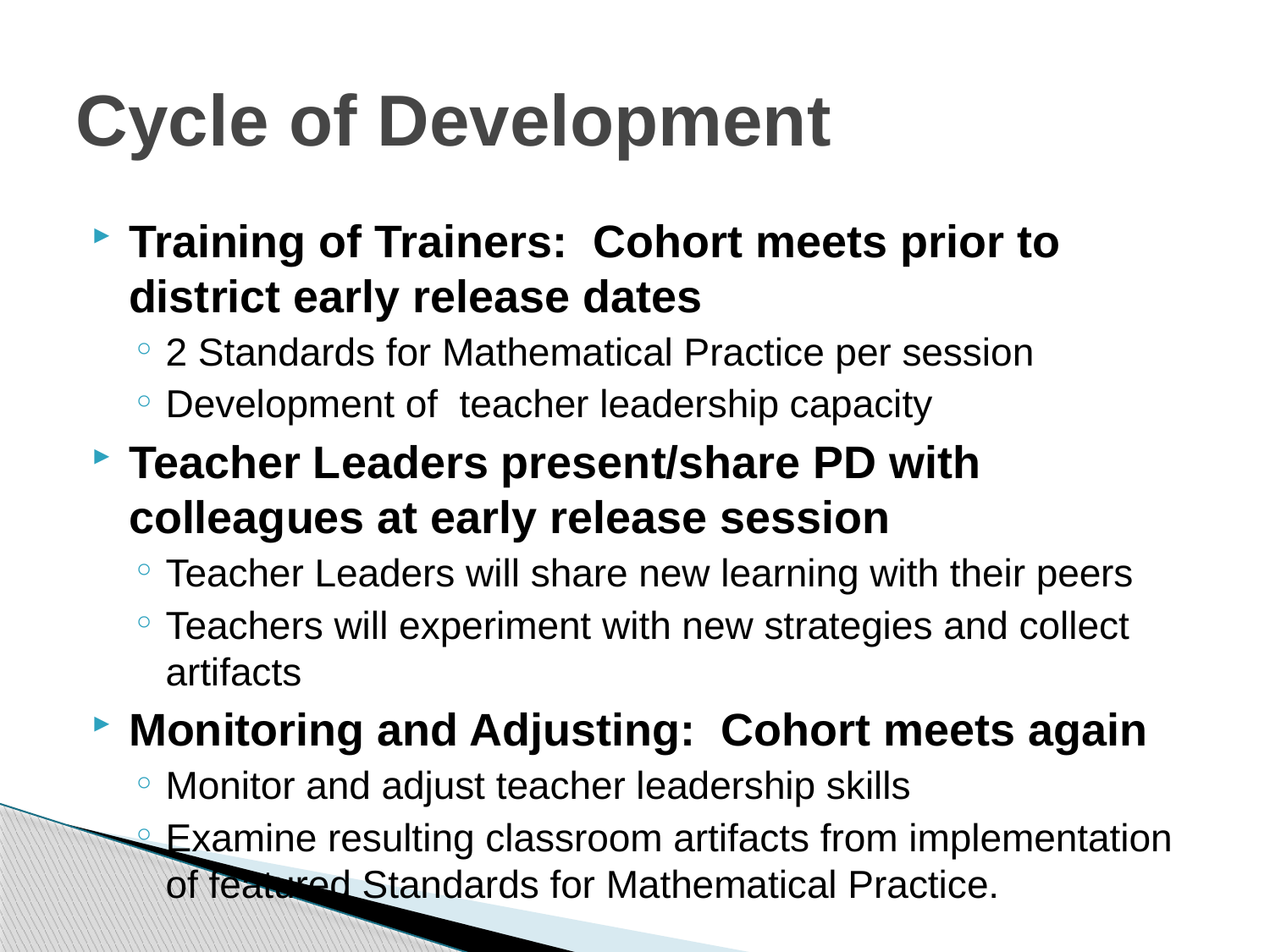

# Cycle of Development
Training of Trainers:  Cohort meets prior to district early release dates
2 Standards for Mathematical Practice per session
Development of  teacher leadership capacity
Teacher Leaders present/share PD with colleagues at early release session
Teacher Leaders will share new learning with their peers
Teachers will experiment with new strategies and collect artifacts
Monitoring and Adjusting:  Cohort meets again
Monitor and adjust teacher leadership skills
Examine resulting classroom artifacts from implementation of featured Standards for Mathematical Practice.